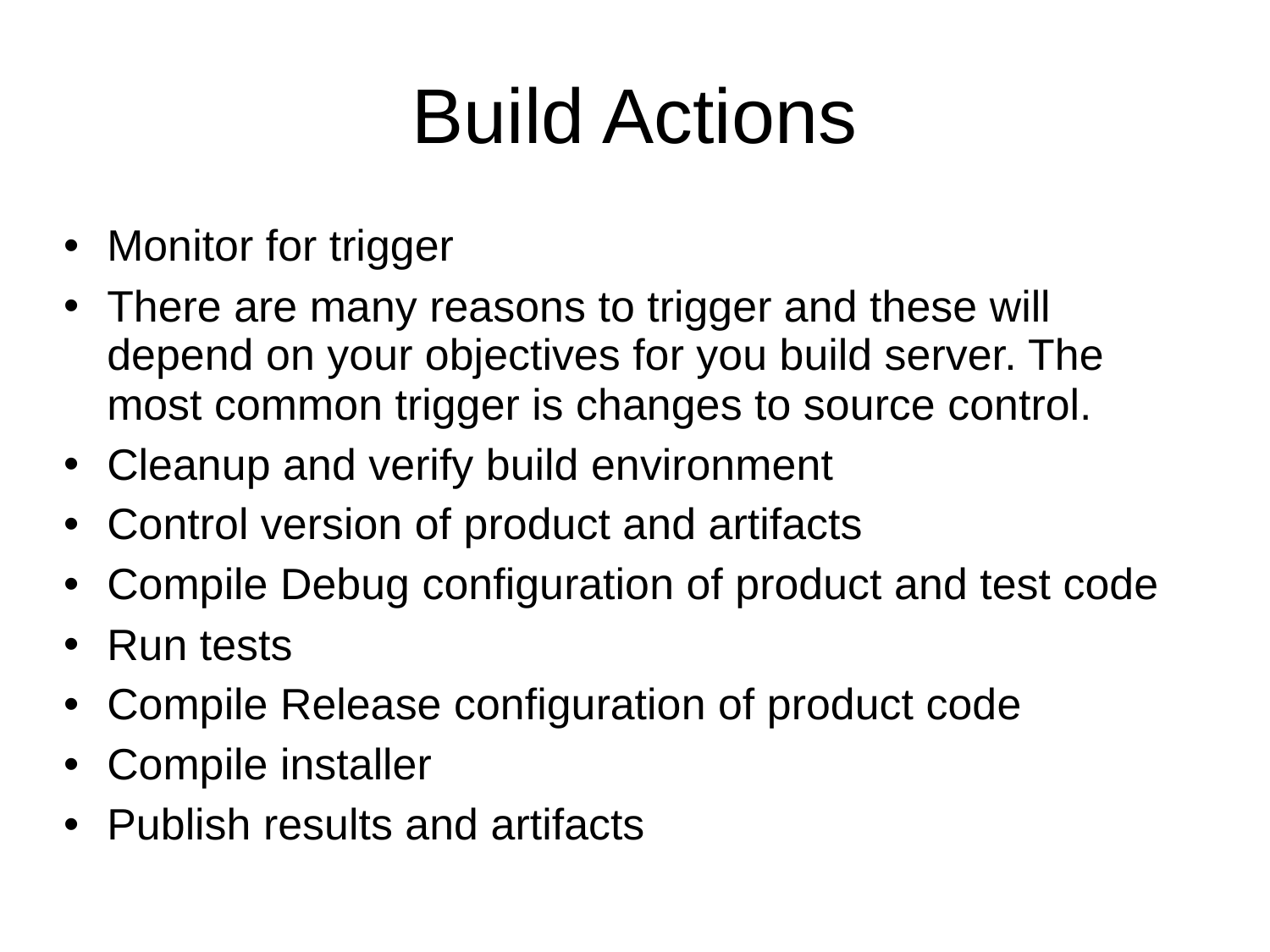

# Build Actions
Monitor for trigger
There are many reasons to trigger and these will depend on your objectives for you build server. The most common trigger is changes to source control.
Cleanup and verify build environment
Control version of product and artifacts
Compile Debug configuration of product and test code
Run tests
Compile Release configuration of product code
Compile installer
Publish results and artifacts